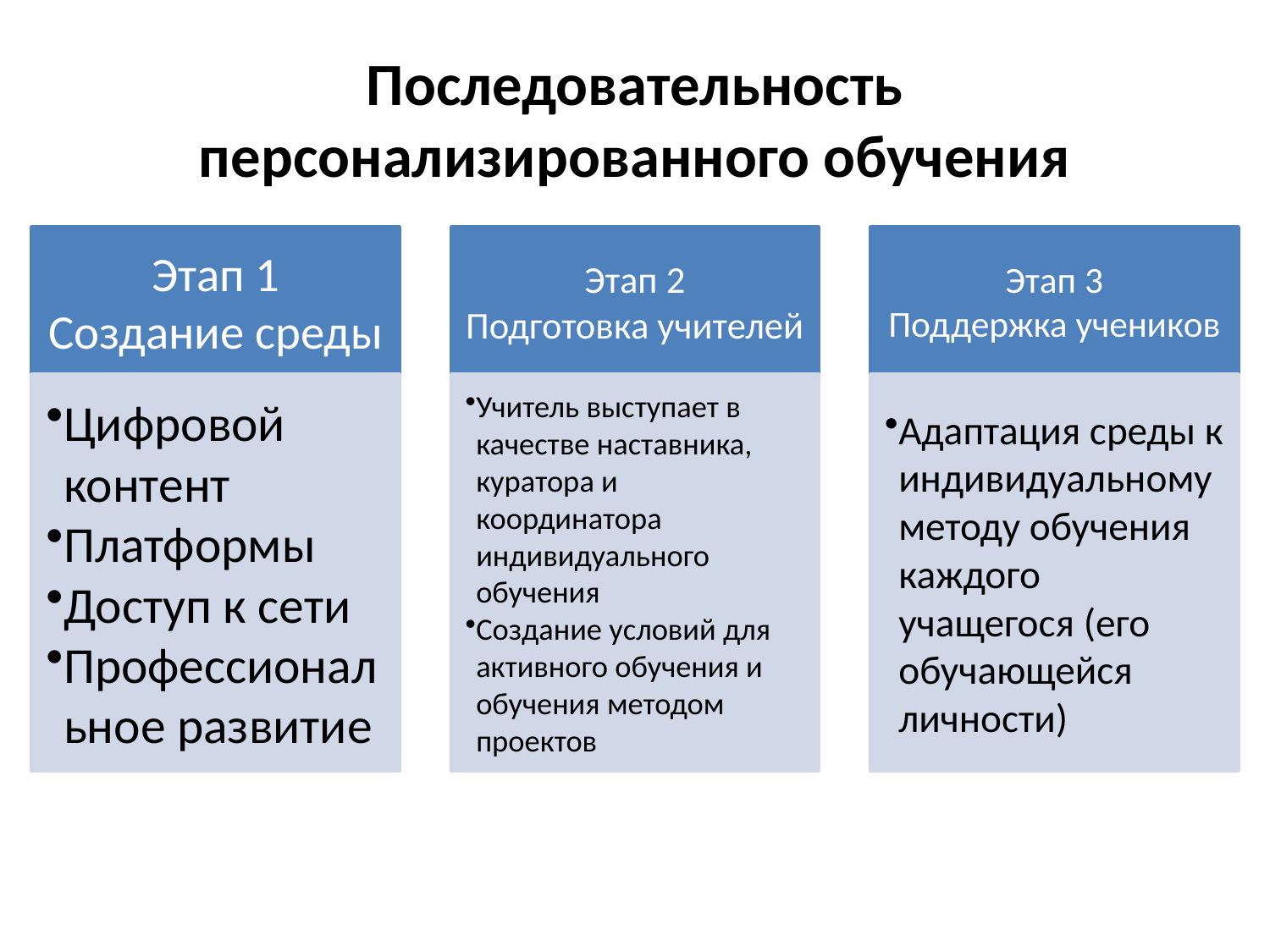

# Последовательность персонализированного обучения
Этап 1
Создание среды
Цифровой контент
Этап 2
Подготовка учителей
Учитель выступает в качестве наставника, куратора и координатора индивидуального обучения
Этап 3
Поддержка учеников
Адаптация среды к индивидуальному методу обучения каждого учащегося (его обучающейся личности)
Платформы
Доступ к сети
Профессиональное развитие
Создание условий для активного обучения и обучения методом проектов